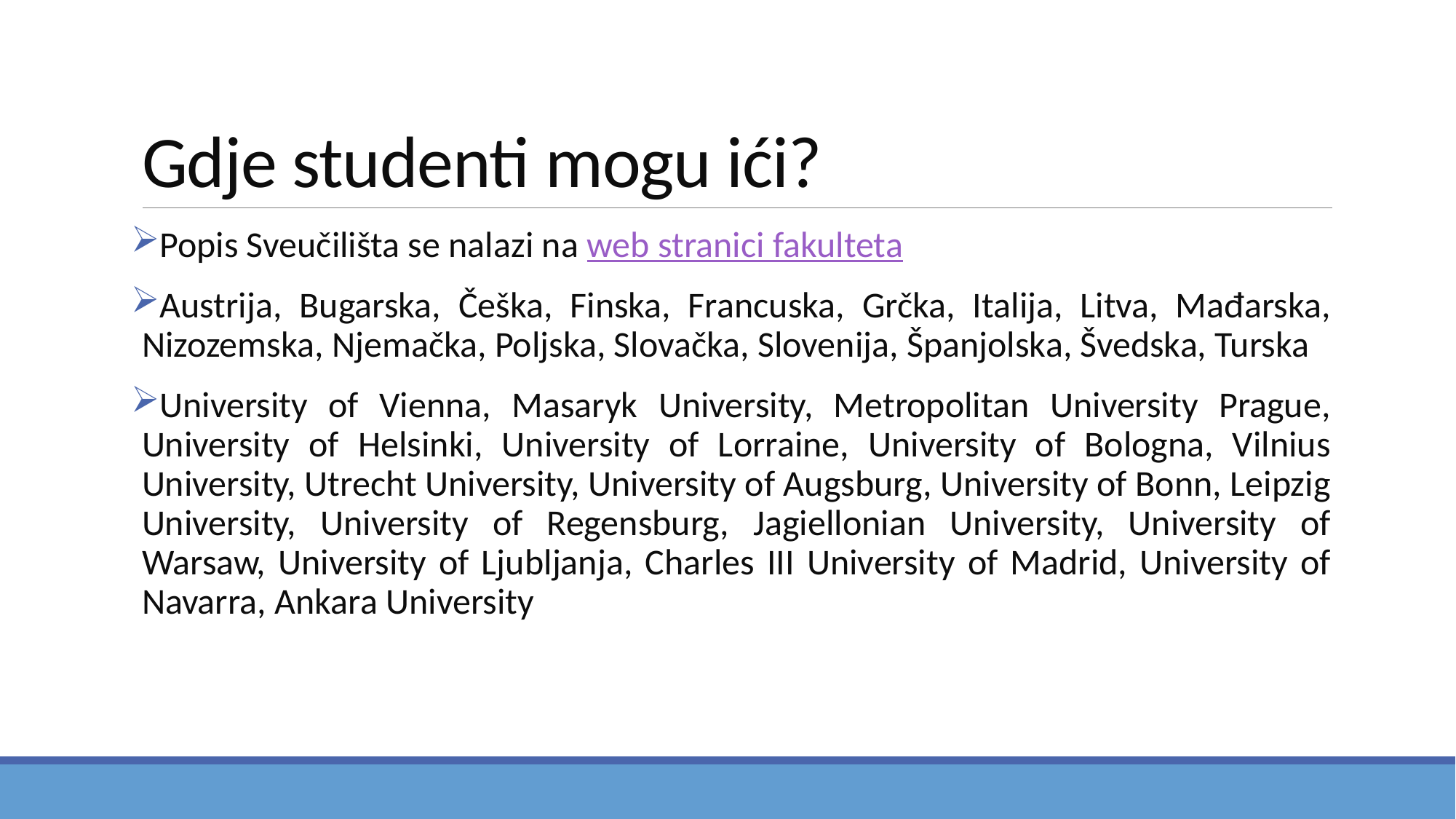

# Gdje studenti mogu ići?
Popis Sveučilišta se nalazi na web stranici fakulteta
Austrija, Bugarska, Češka, Finska, Francuska, Grčka, Italija, Litva, Mađarska, Nizozemska, Njemačka, Poljska, Slovačka, Slovenija, Španjolska, Švedska, Turska
University of Vienna, Masaryk University, Metropolitan University Prague, University of Helsinki, University of Lorraine, University of Bologna, Vilnius University, Utrecht University, University of Augsburg, University of Bonn, Leipzig University, University of Regensburg, Jagiellonian University, University of Warsaw, University of Ljubljanja, Charles III University of Madrid, University of Navarra, Ankara University